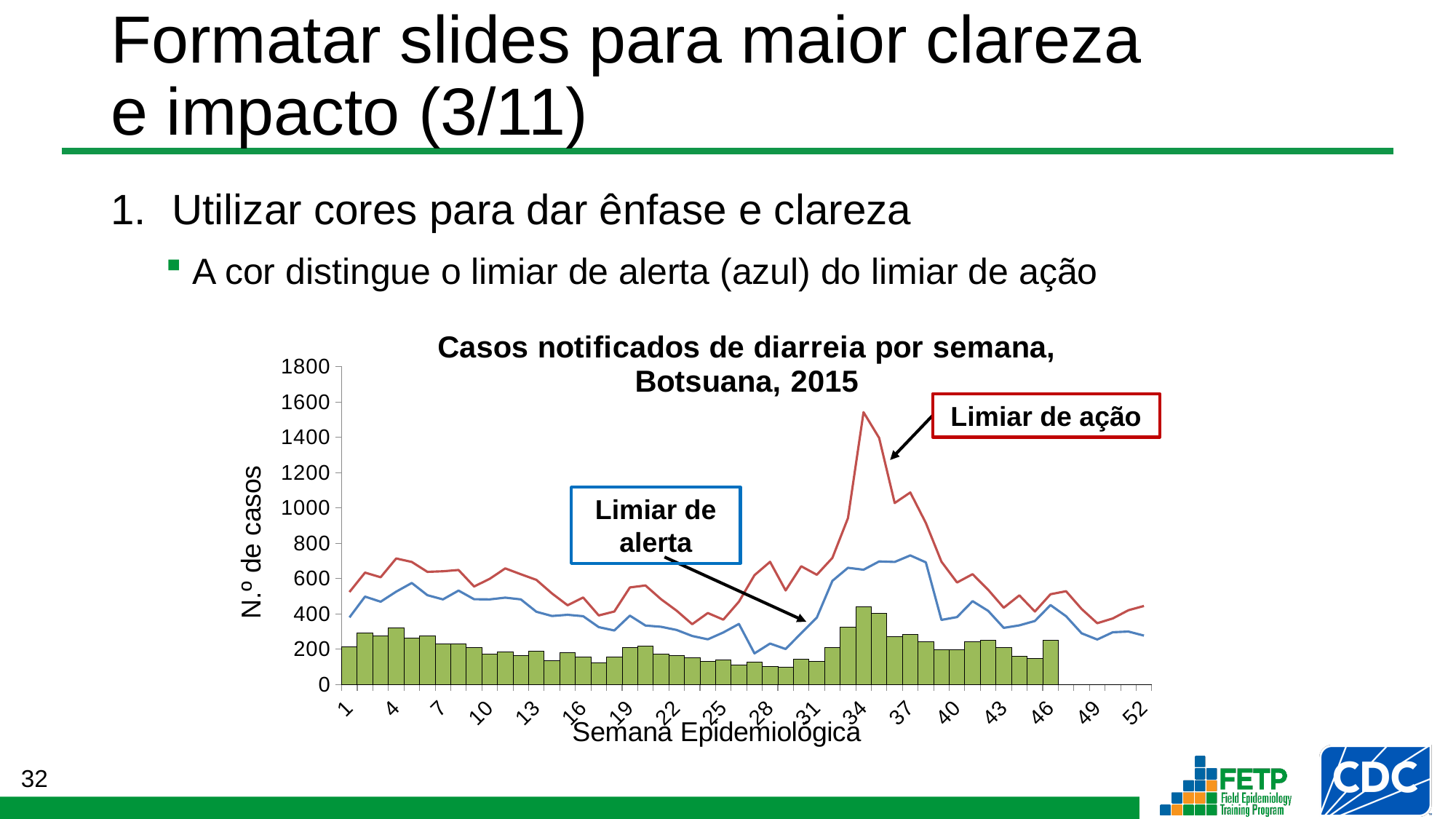

# Formatar slides para maior clareza e impacto (3/11)
Utilizar cores para dar ênfase e clareza
A cor distingue o limiar de alerta (azul) do limiar de ação

### Chart: Casos notificados de diarreia por semana,
Botsuana, 2015

| Category |  | Alerta | Ação |
|---|---|---|---|
Limiar de ação
Limiar de alerta